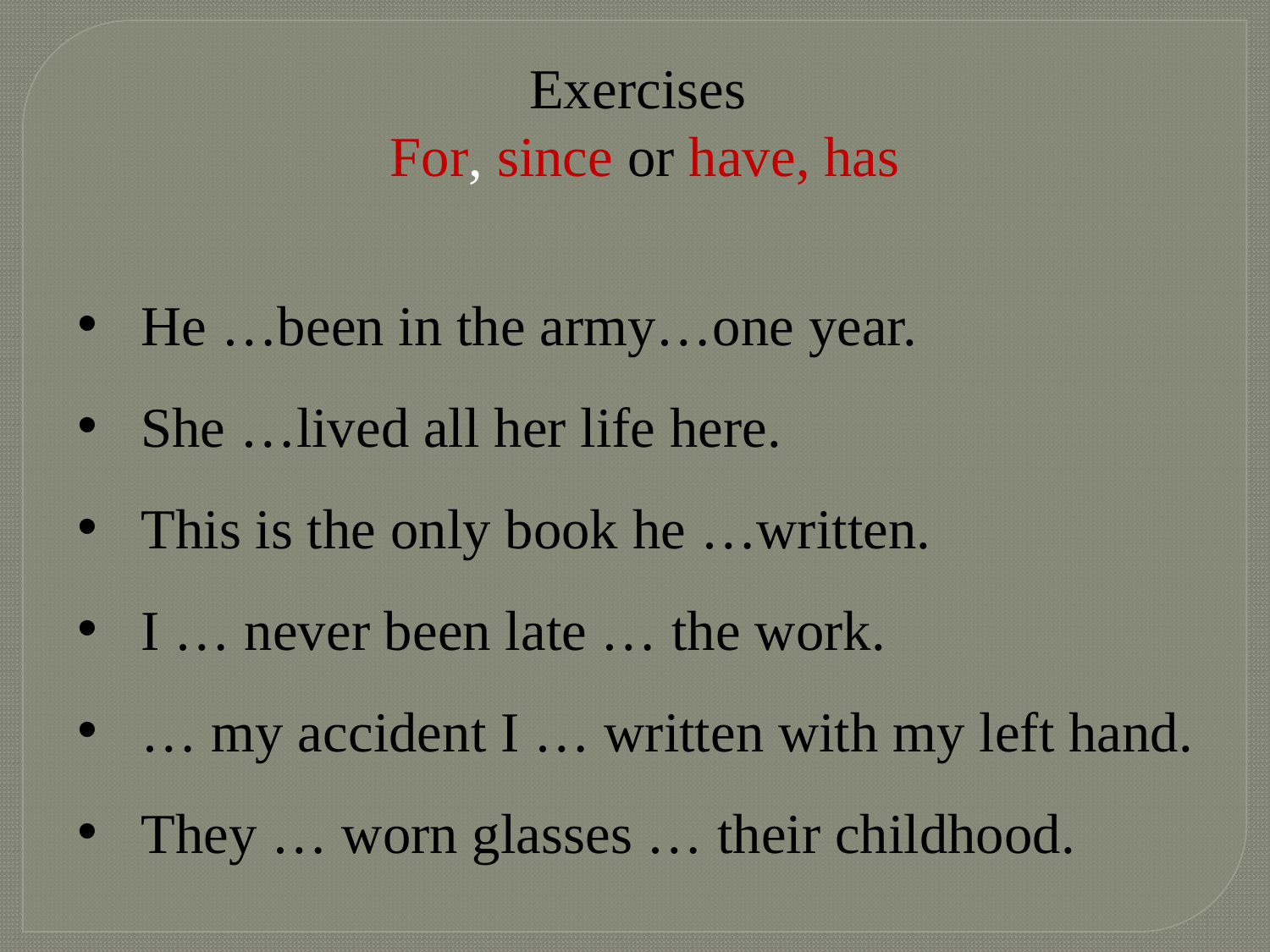

Exercises
For, since or have, has

He …been in the army…one year.
She …lived all her life here.
This is the only book he …written.
I … never been late … the work.
… my accident I … written with my left hand.
They … worn glasses … their childhood.